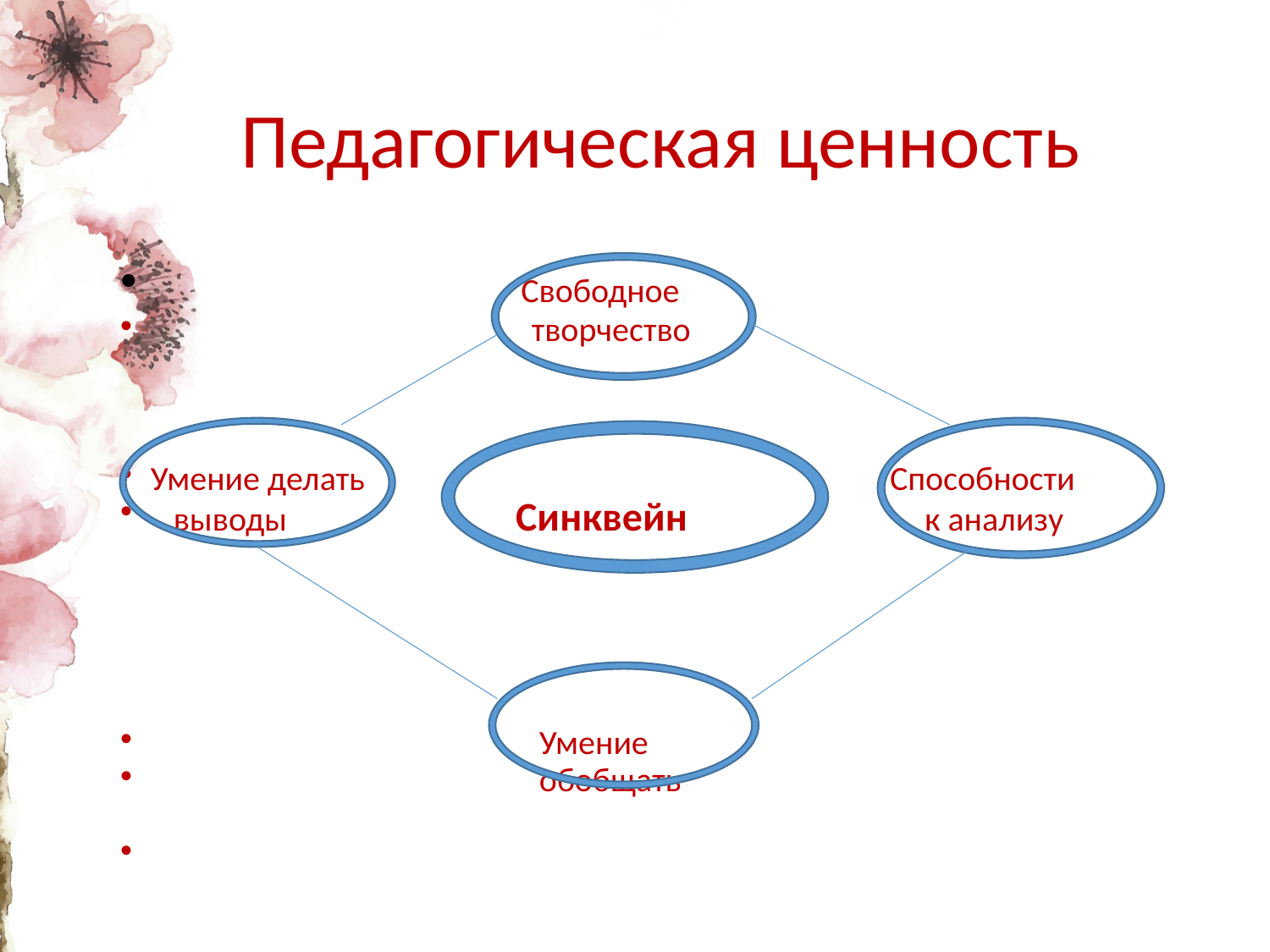

# Педагогическая ценность

                                   Свободное
                                                  творчество

Умение делать                                                                     Способности
   выводы                              Синквейн                          к анализу

                                                   Умение
                                                   обобщать